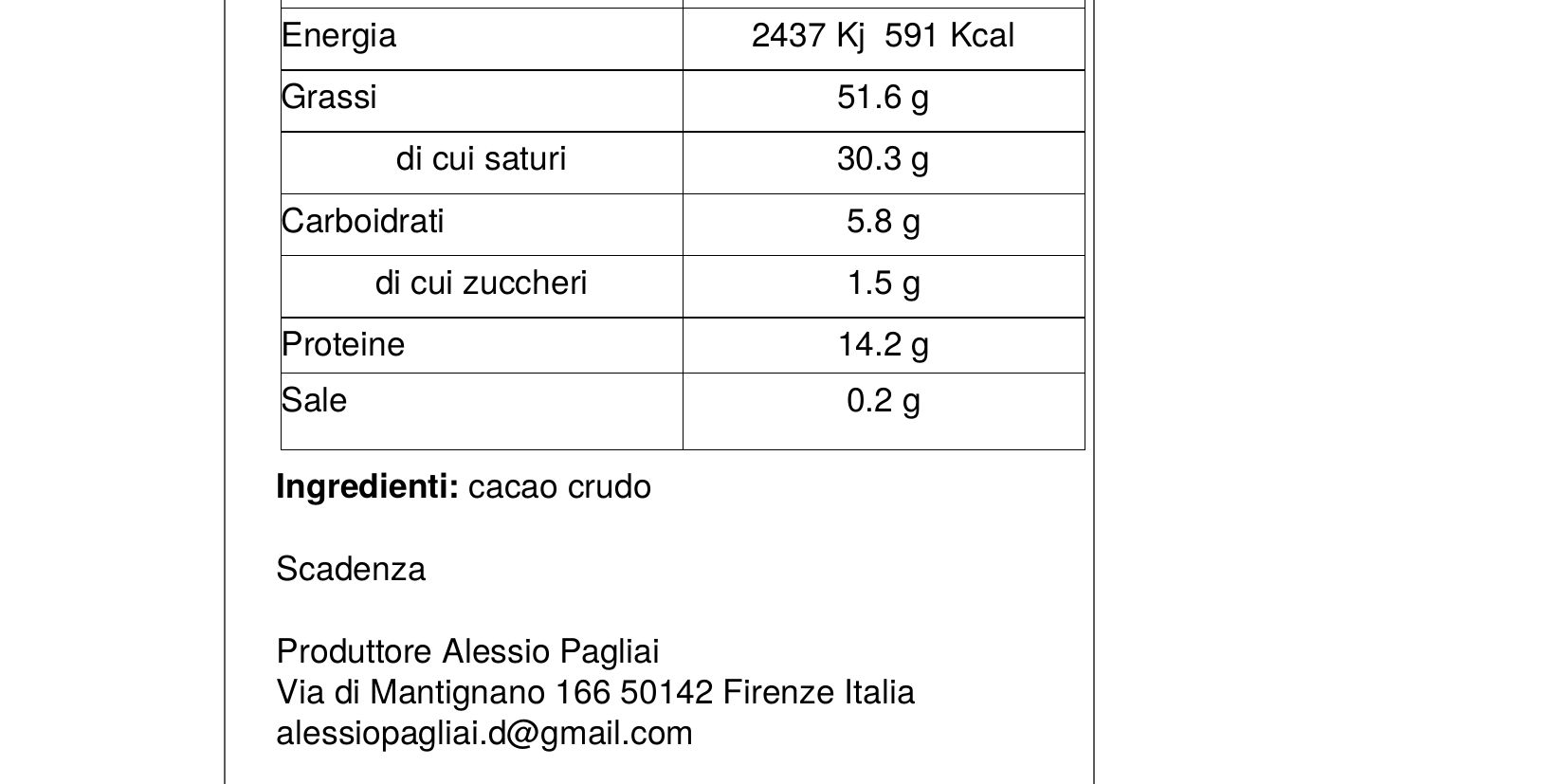

| Valori Nutrizionali | Barretta 100 g |
| --- | --- |
| Energia | 2437 Kj 591 Kcal |
| Grassi | 51.6 g |
| di cui saturi | 30.3 g |
| Carboidrati | 5.8 g |
| di cui zuccheri | 1.5 g |
| Proteine | 14.2 g |
| Sale | 0.2 g |
Ingredienti: cacao crudo
Scadenza
Produttore Alessio Pagliai
Via di Mantignano 166 50142 Firenze Italia    alessiopagliai.d@gmail.com